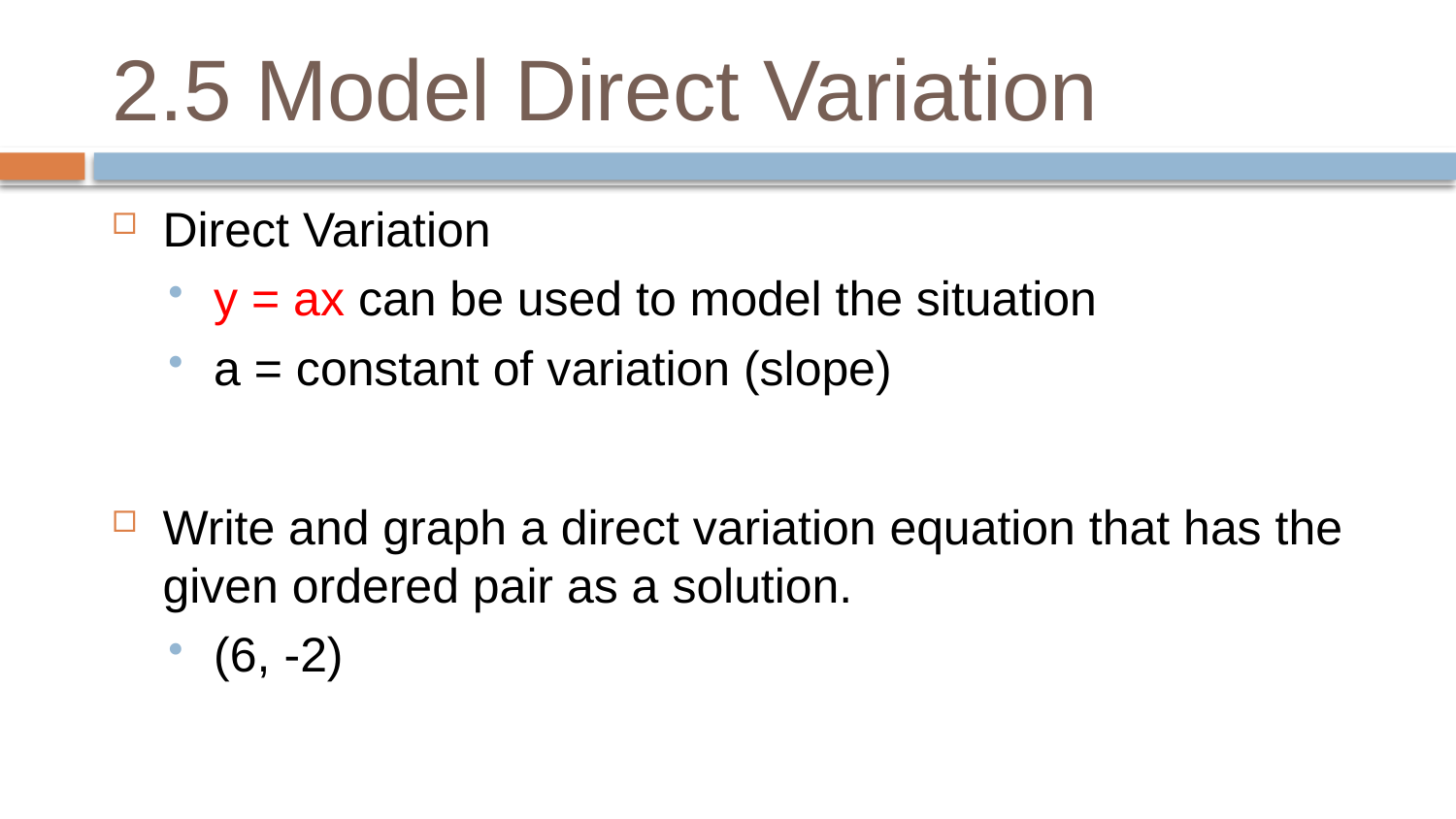

# 2.5 Model Direct Variation
Direct Variation
y = ax can be used to model the situation
a = constant of variation (slope)

Write and graph a direct variation equation that has the given ordered pair as a solution.
(6, -2)